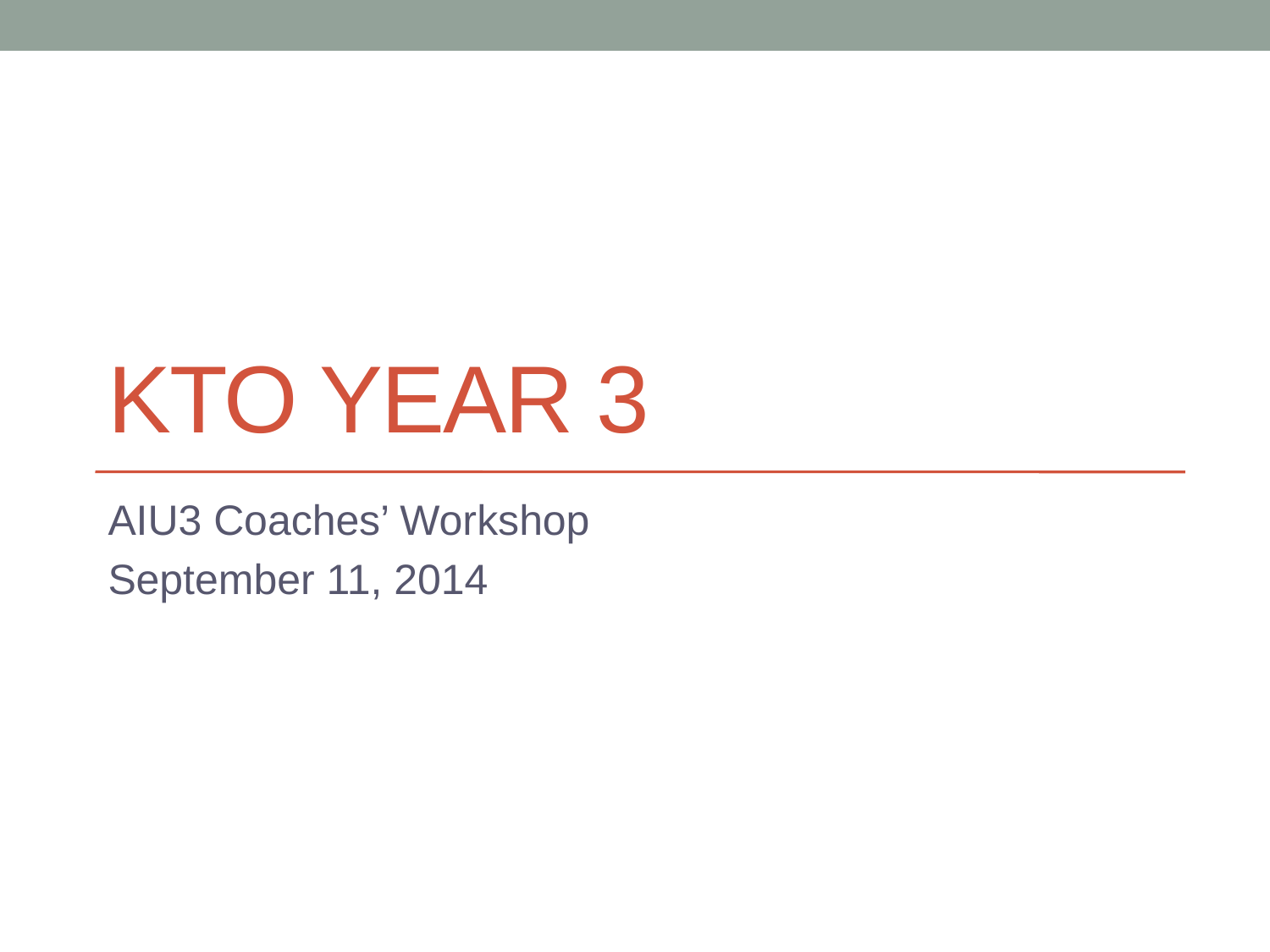

# KtO Year 3
AIU3 Coaches’ Workshop
September 11, 2014